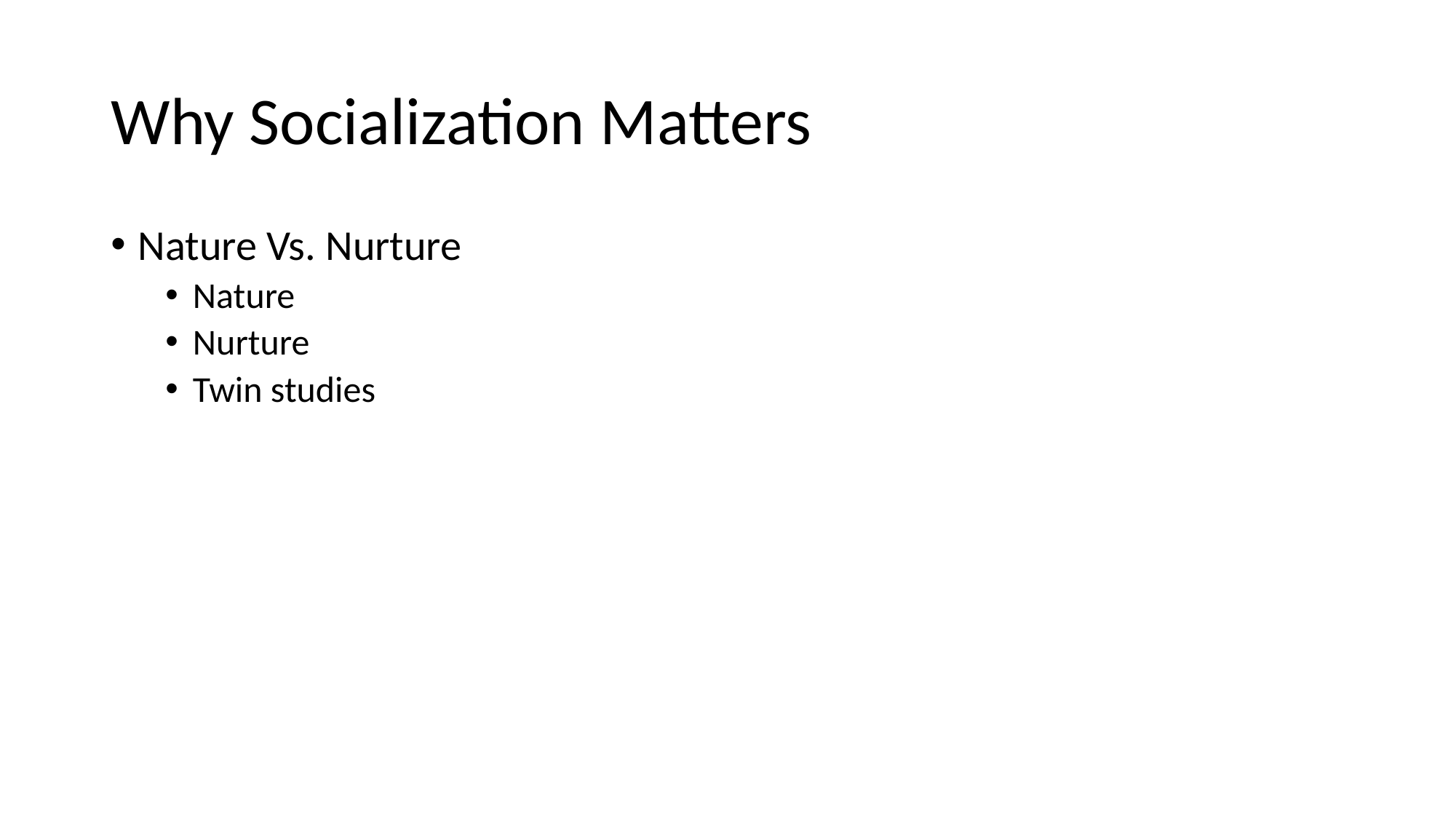

# Why Socialization Matters
Nature Vs. Nurture
Nature
Nurture
Twin studies